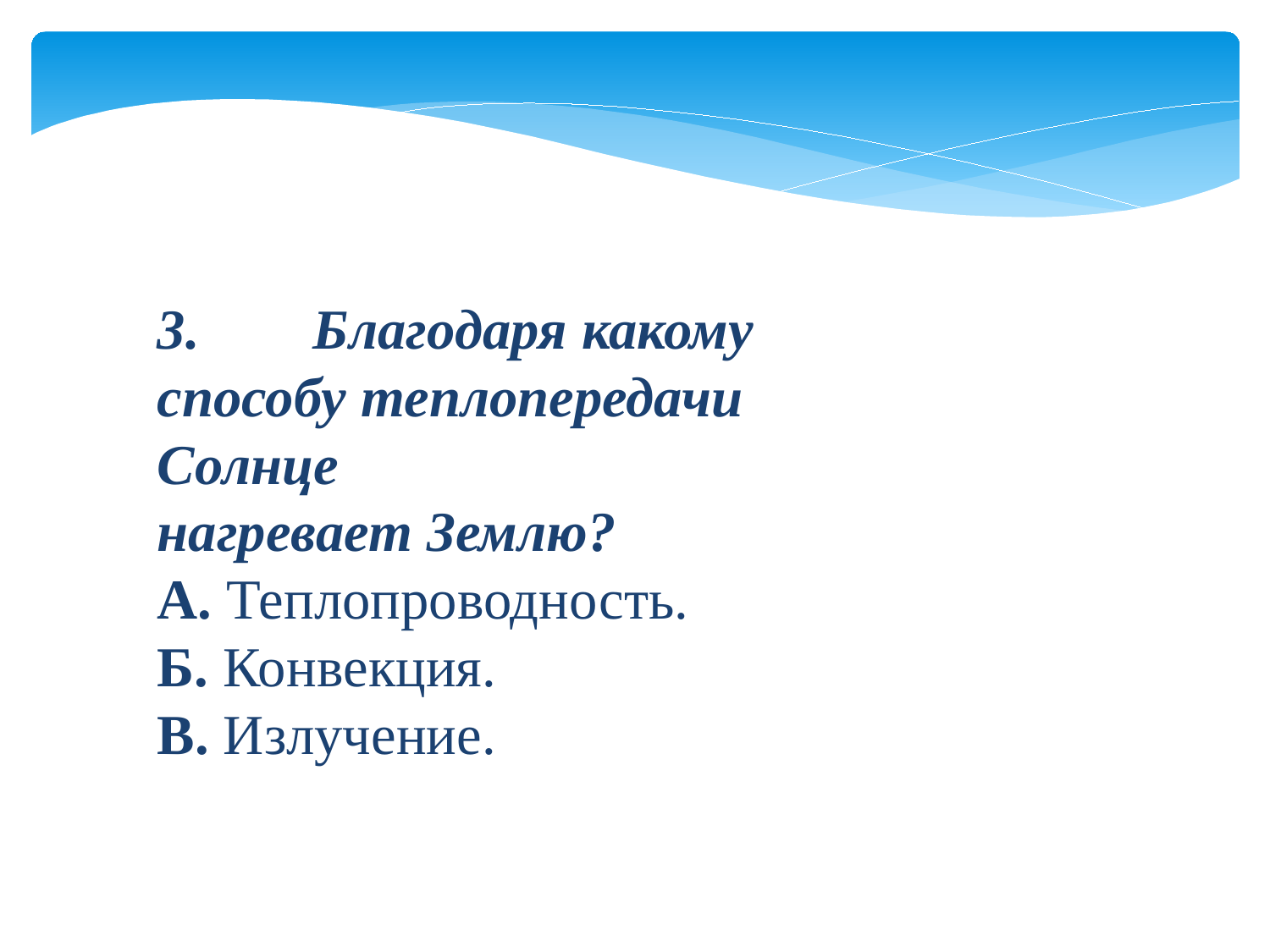

3.        Благодаря какому способу теплопередачи Солнце
нагревает Землю?
А. Теплопроводность.
Б. Конвекция.
В. Излучение.